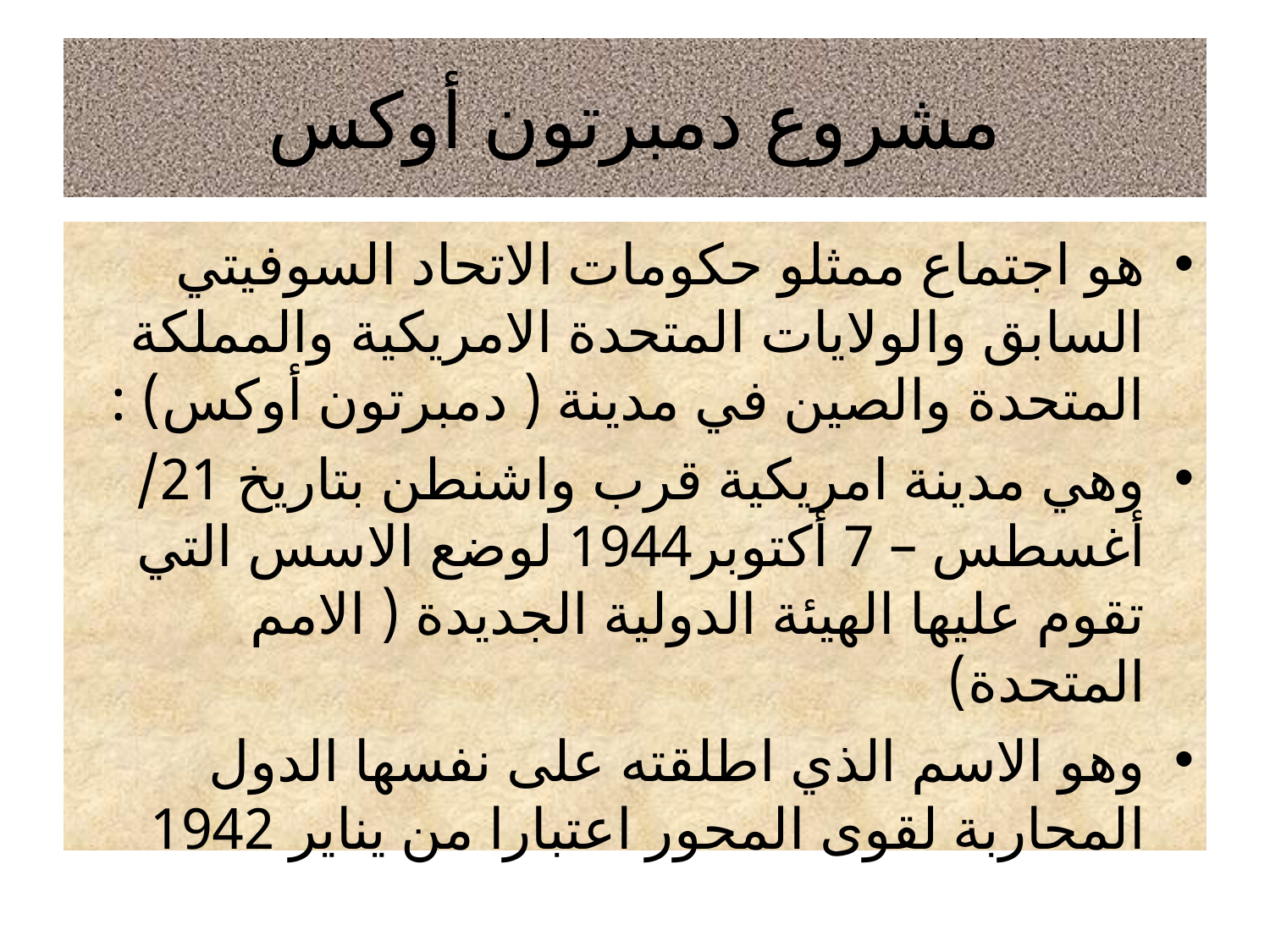

# مشروع دمبرتون أوكس
هو اجتماع ممثلو حكومات الاتحاد السوفيتي السابق والولايات المتحدة الامريكية والمملكة المتحدة والصين في مدينة ( دمبرتون أوكس) :
وهي مدينة امريكية قرب واشنطن بتاريخ 21/ أغسطس – 7 أكتوبر1944 لوضع الاسس التي تقوم عليها الهيئة الدولية الجديدة ( الامم المتحدة)
وهو الاسم الذي اطلقته على نفسها الدول المحاربة لقوى المحور اعتبارا من يناير 1942